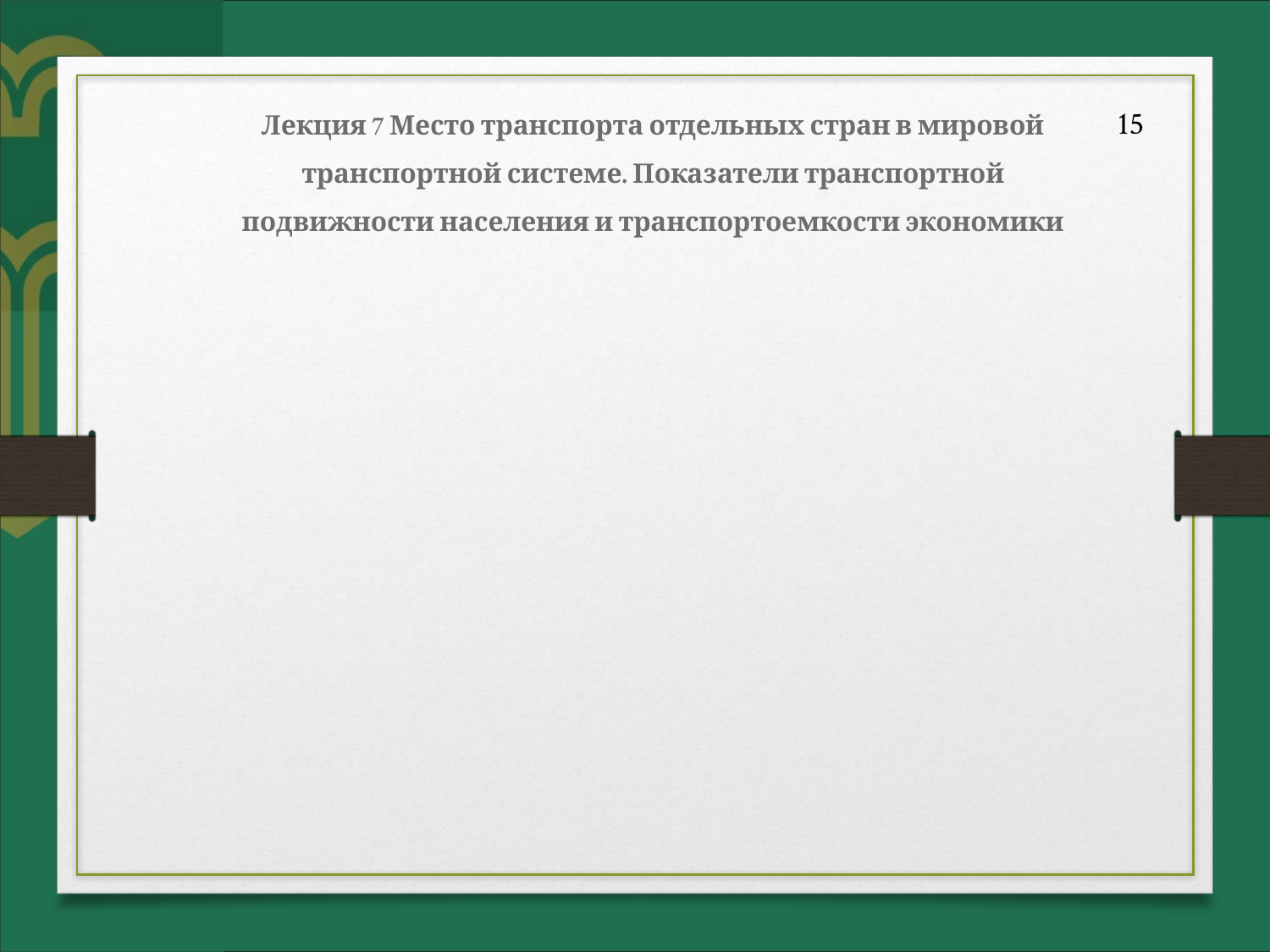

# Лекция 7 Место транспорта отдельных стран в мировой транспортной системе. Показатели транспортной подвижности населения и транспортоемкости экономики
15